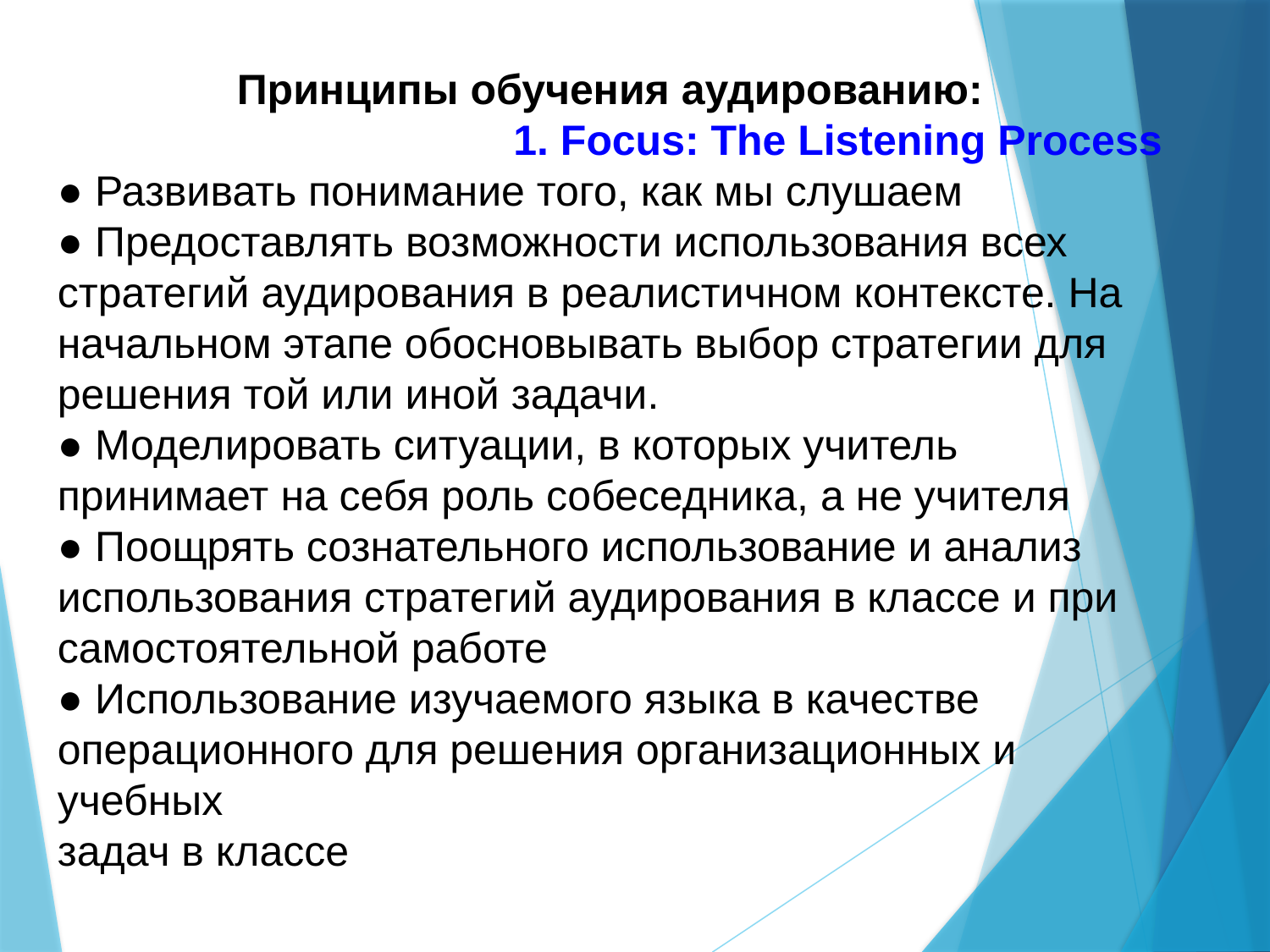

Принципы обучения аудированию:
1. Focus: The Listening Process
● Развивать понимание того, как мы слушаем
● Предоставлять возможности использования всех стратегий аудирования в реалистичном контексте. На
начальном этапе обосновывать выбор стратегии для решения той или иной задачи.
● Моделировать ситуации, в которых учитель принимает на себя роль собеседника, а не учителя
● Поощрять сознательного использование и анализ использования стратегий аудирования в классе и при
самостоятельной работе
● Использование изучаемого языка в качестве операционного для решения организационных и учебных
задач в классе